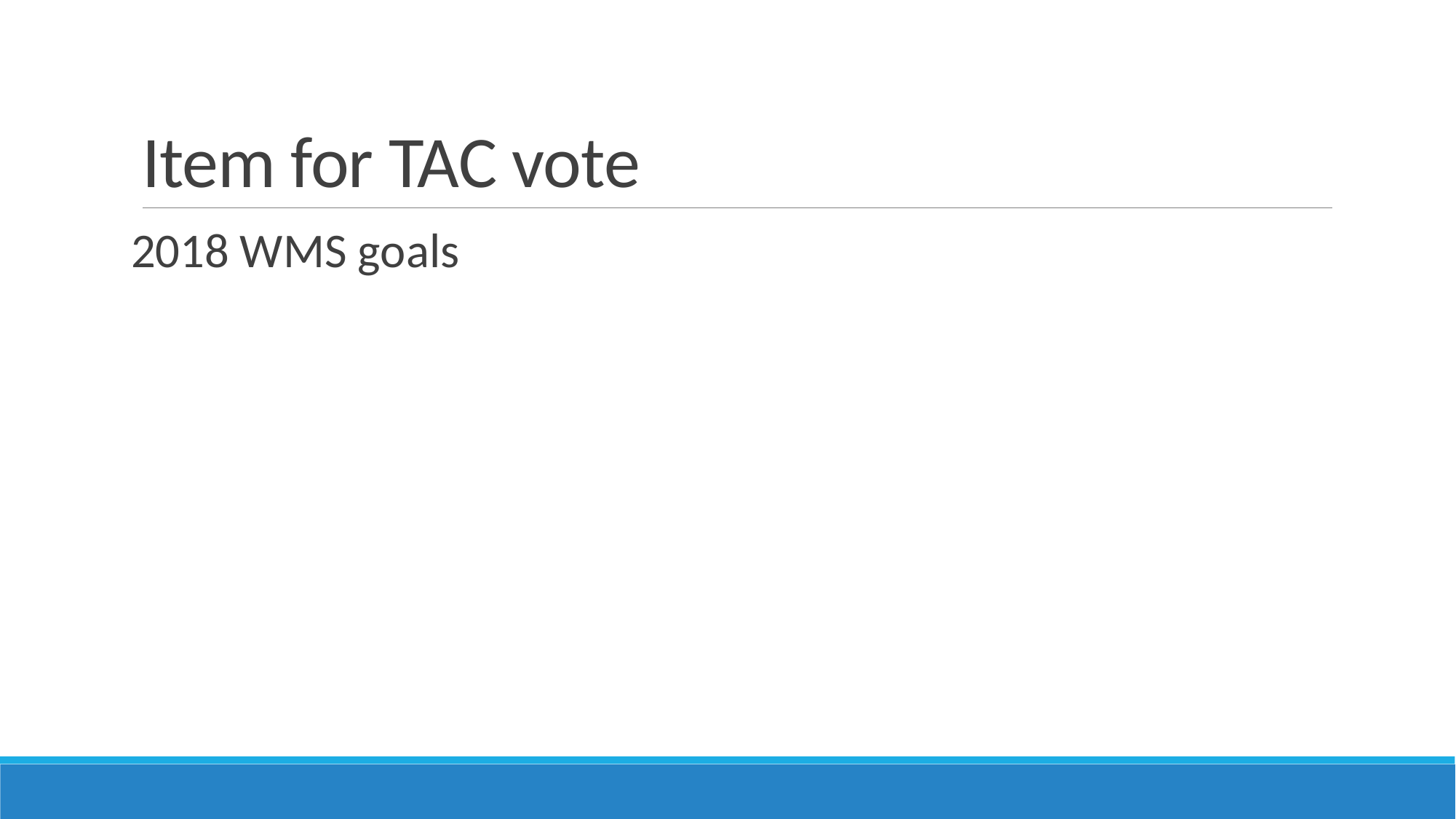

# Item for TAC vote
2018 WMS goals